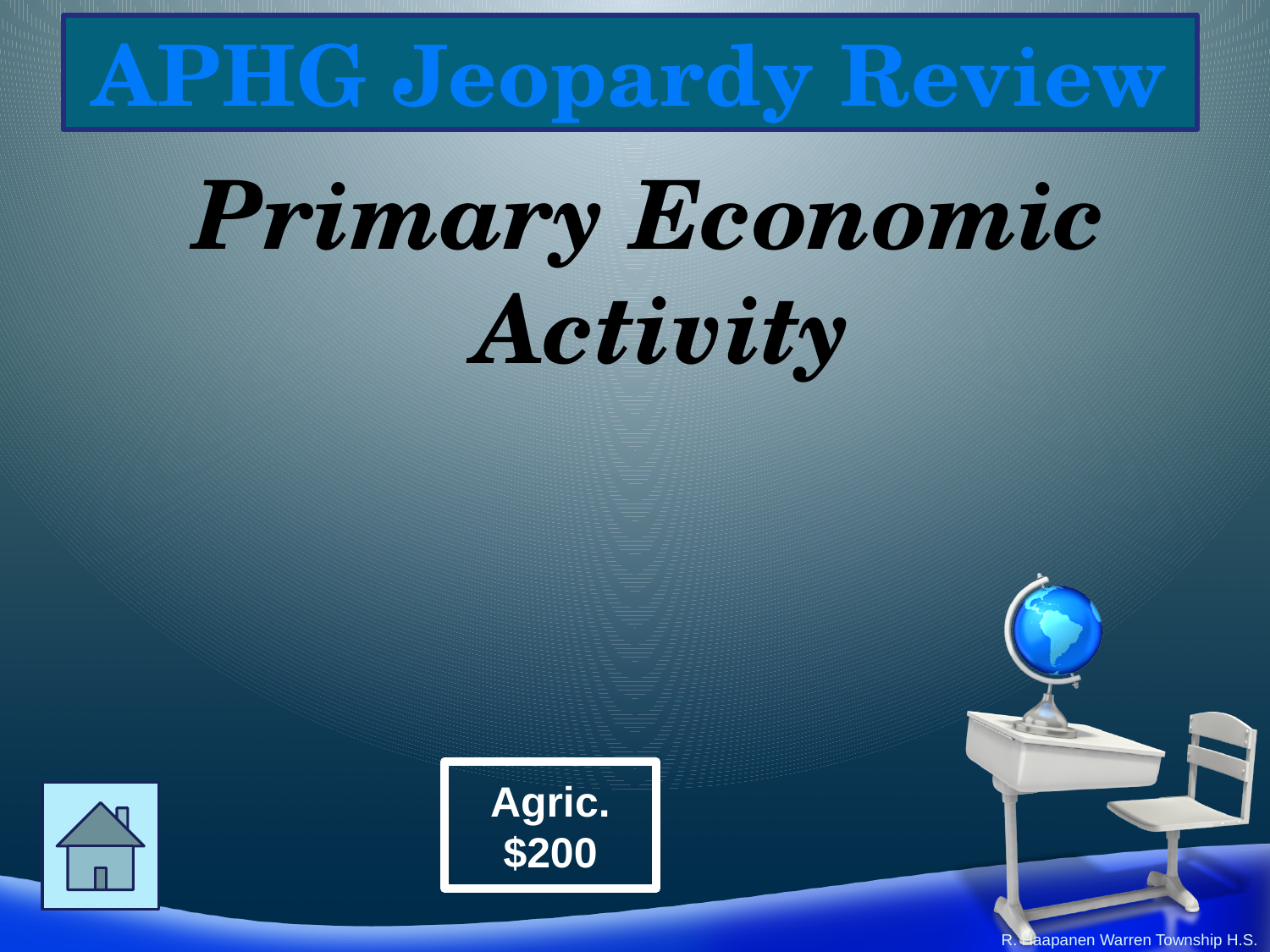

Primary Economic Activity
Agric.
$200

R. Haapanen Warren Township H.S.